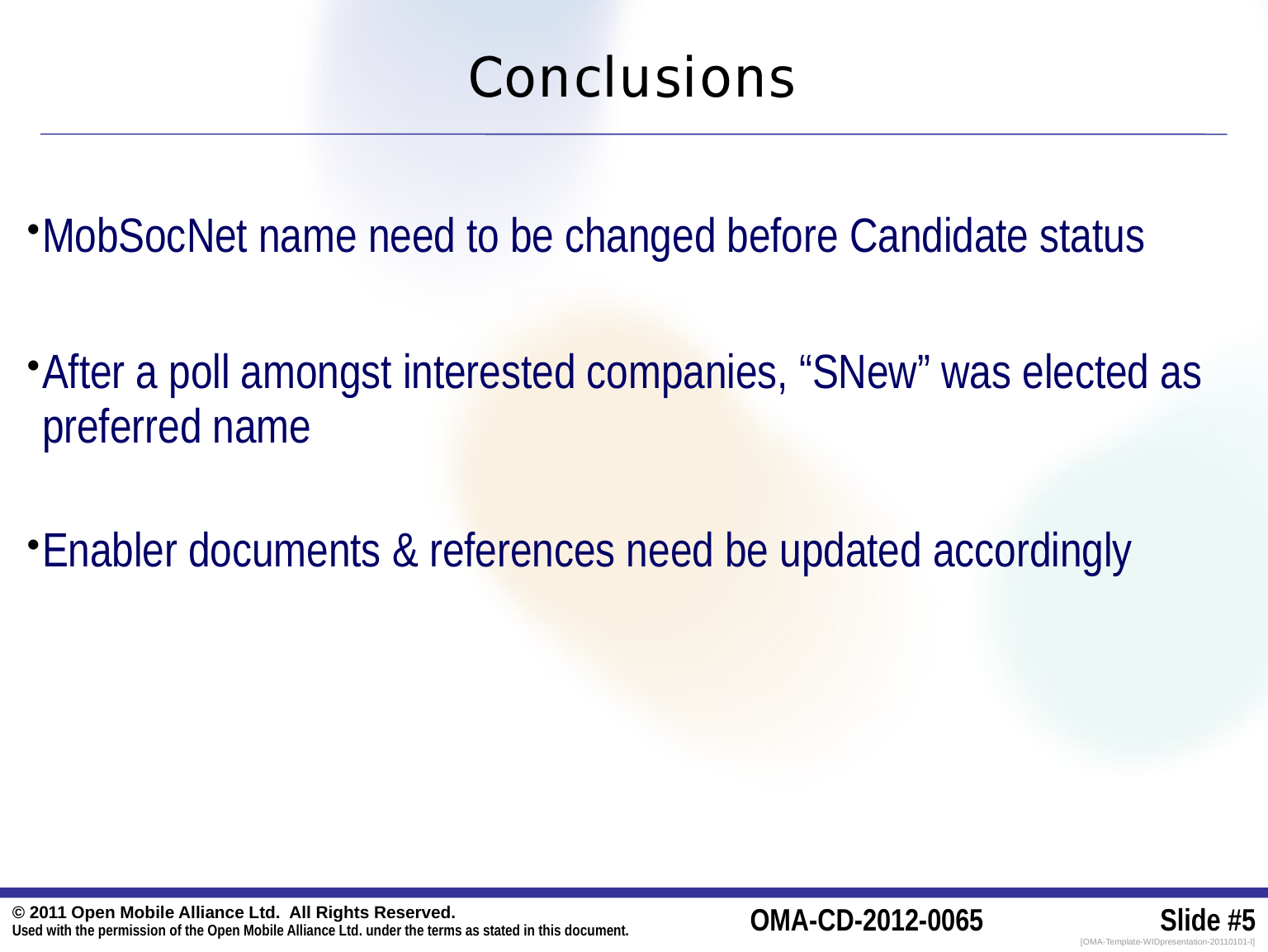

Conclusions

MobSocNet name need to be changed before Candidate status

After a poll amongst interested companies, “SNew” was elected as preferred name

Enabler documents & references need be updated accordingly